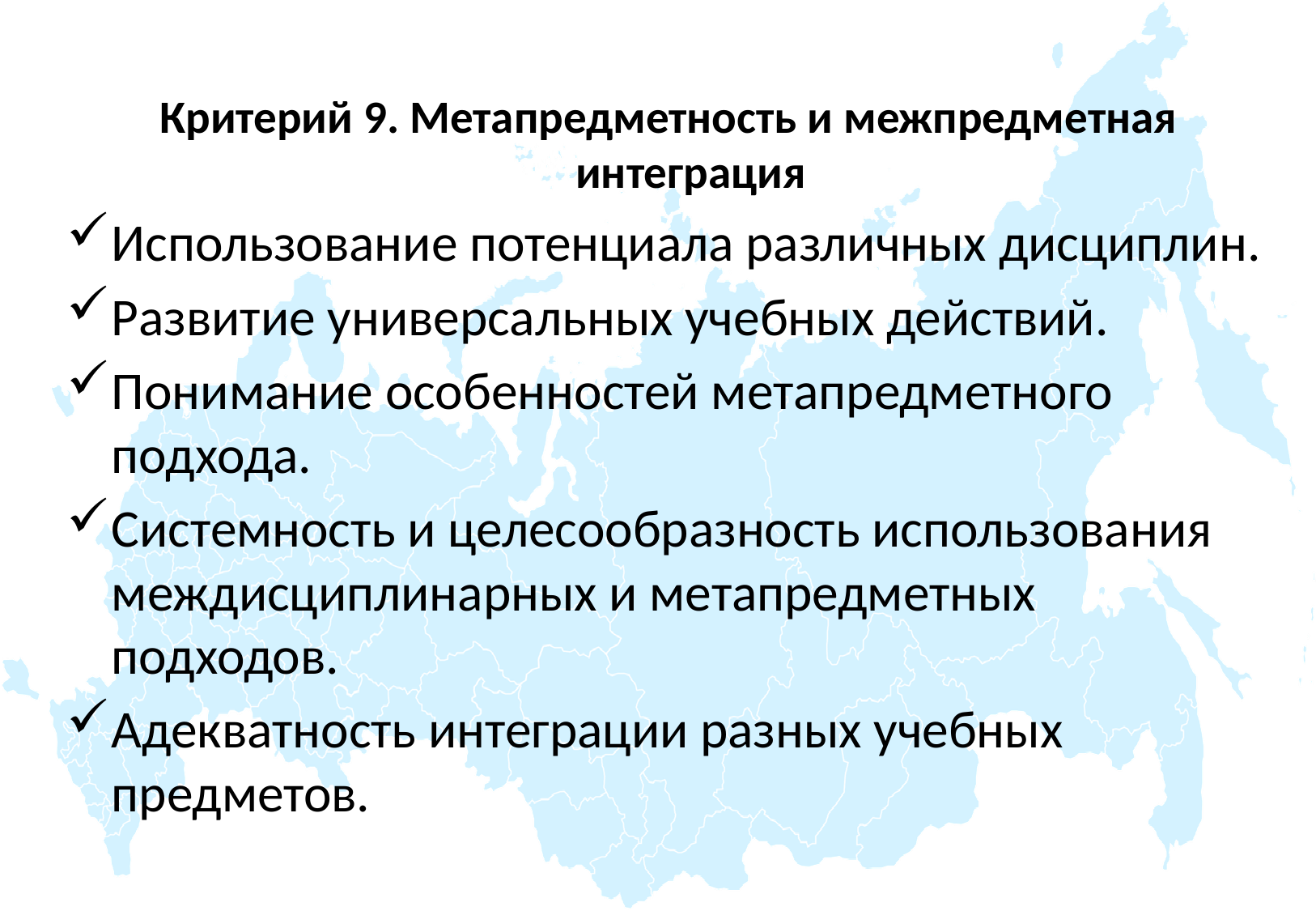

#
Критерий 9. Метапредметность и межпредметная интеграция
Использование потенциала различных дисциплин.
Развитие универсальных учебных действий.
Понимание особенностей метапредметного подхода.
Системность и целесообразность использования междисциплинарных и метапредметных подходов.
Адекватность интеграции разных учебных предметов.